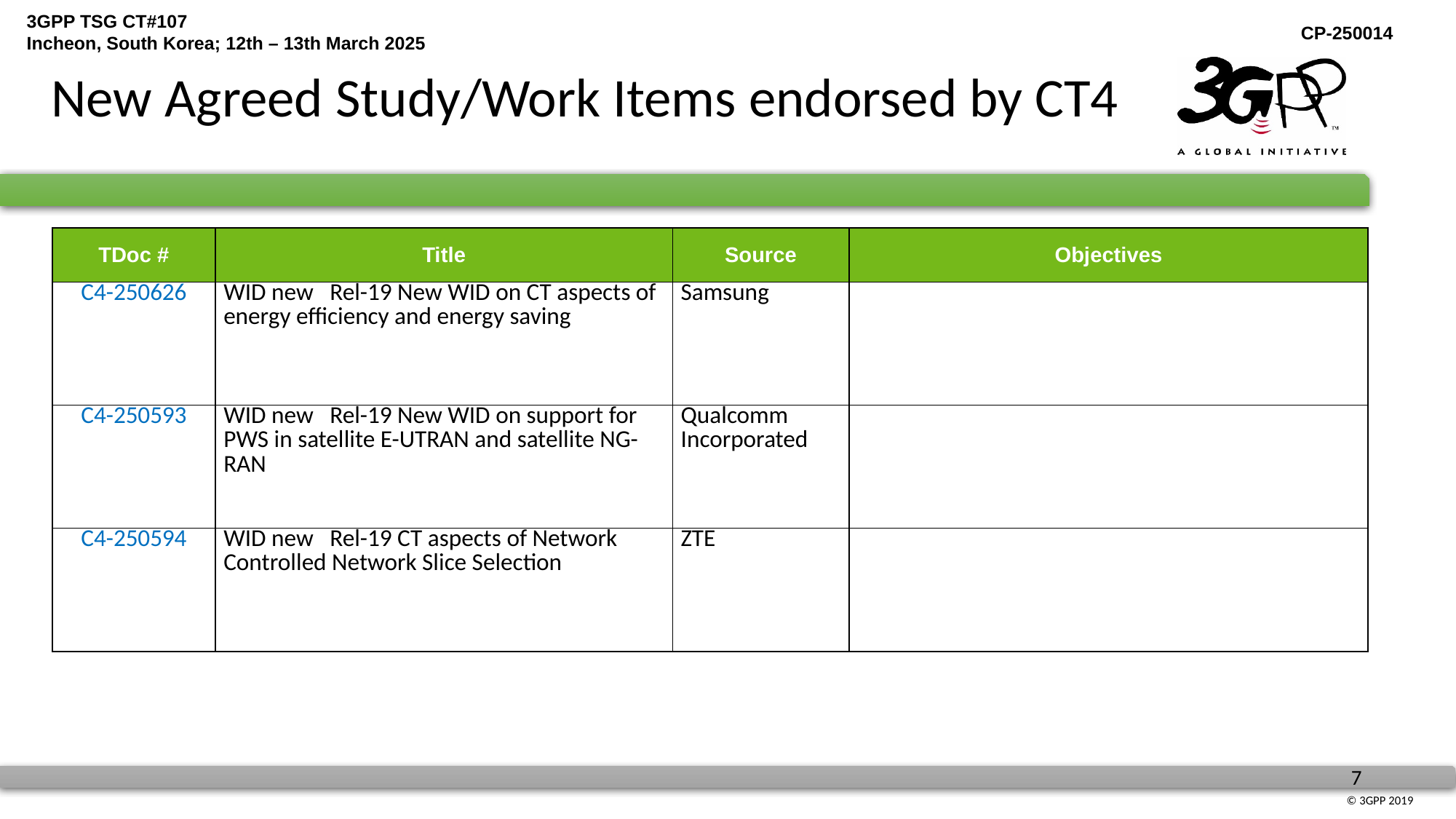

# New Agreed Study/Work Items endorsed by CT4
| TDoc # | Title | Source | Objectives |
| --- | --- | --- | --- |
| C4-250626 | WID new Rel-19 New WID on CT aspects of energy efficiency and energy saving | Samsung |  |
| C4-250593 | WID new Rel-19 New WID on support for PWS in satellite E-UTRAN and satellite NG-RAN | Qualcomm Incorporated |  |
| C4-250594 | WID new Rel-19 CT aspects of Network Controlled Network Slice Selection | ZTE |  |